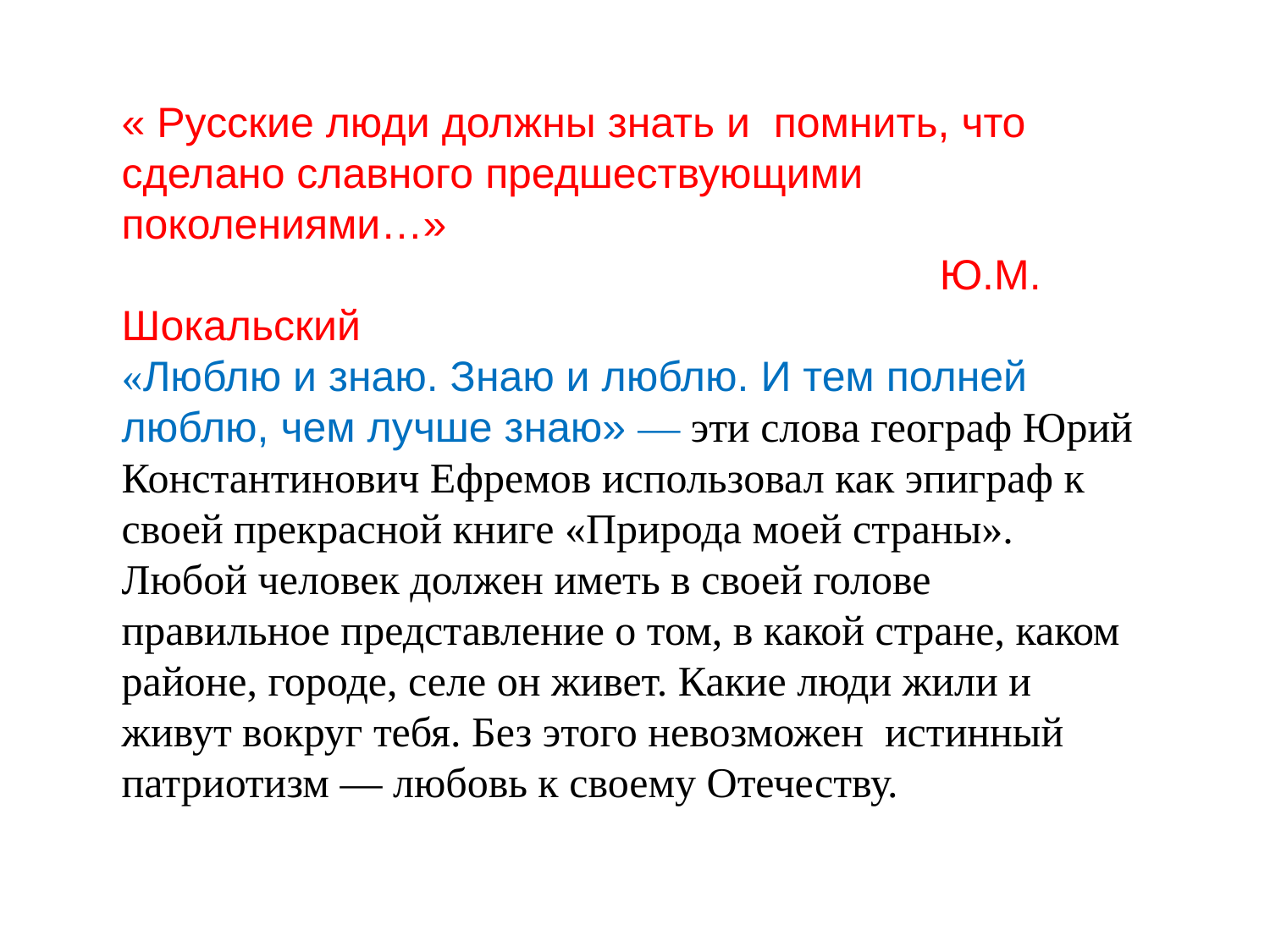

« Русские люди должны знать и  помнить, что сделано славного предшествующими поколениями…»
                                                                     Ю.М. Шокальский
«Люблю и знаю. Знаю и люблю. И тем полней люблю, чем лучше знаю» — эти слова географ Юрий Константинович Ефремов использовал как эпиграф к своей прекрасной книге «Природа моей страны». Любой человек должен иметь в своей голове правильное представление о том, в какой стране, каком районе, городе, селе он живет. Какие люди жили и живут вокруг тебя. Без этого невозможен  истинный патриотизм — любовь к своему Отечеству.